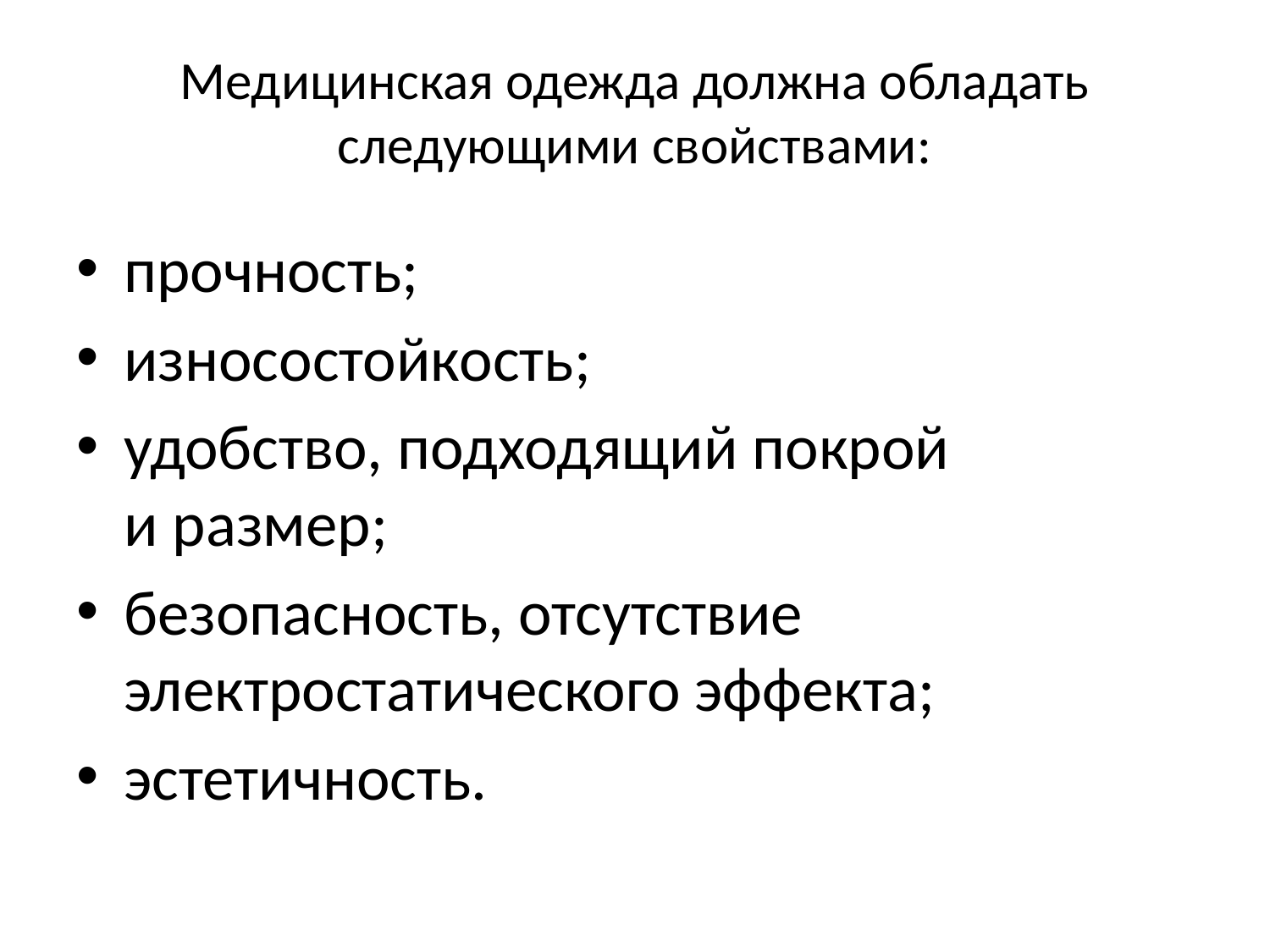

# Медицинская одежда должна обладать следующими свойствами:
прочность;
износостойкость;
удобство, подходящий покрой и размер;
безопасность, отсутствие электростатического эффекта;
эстетичность.